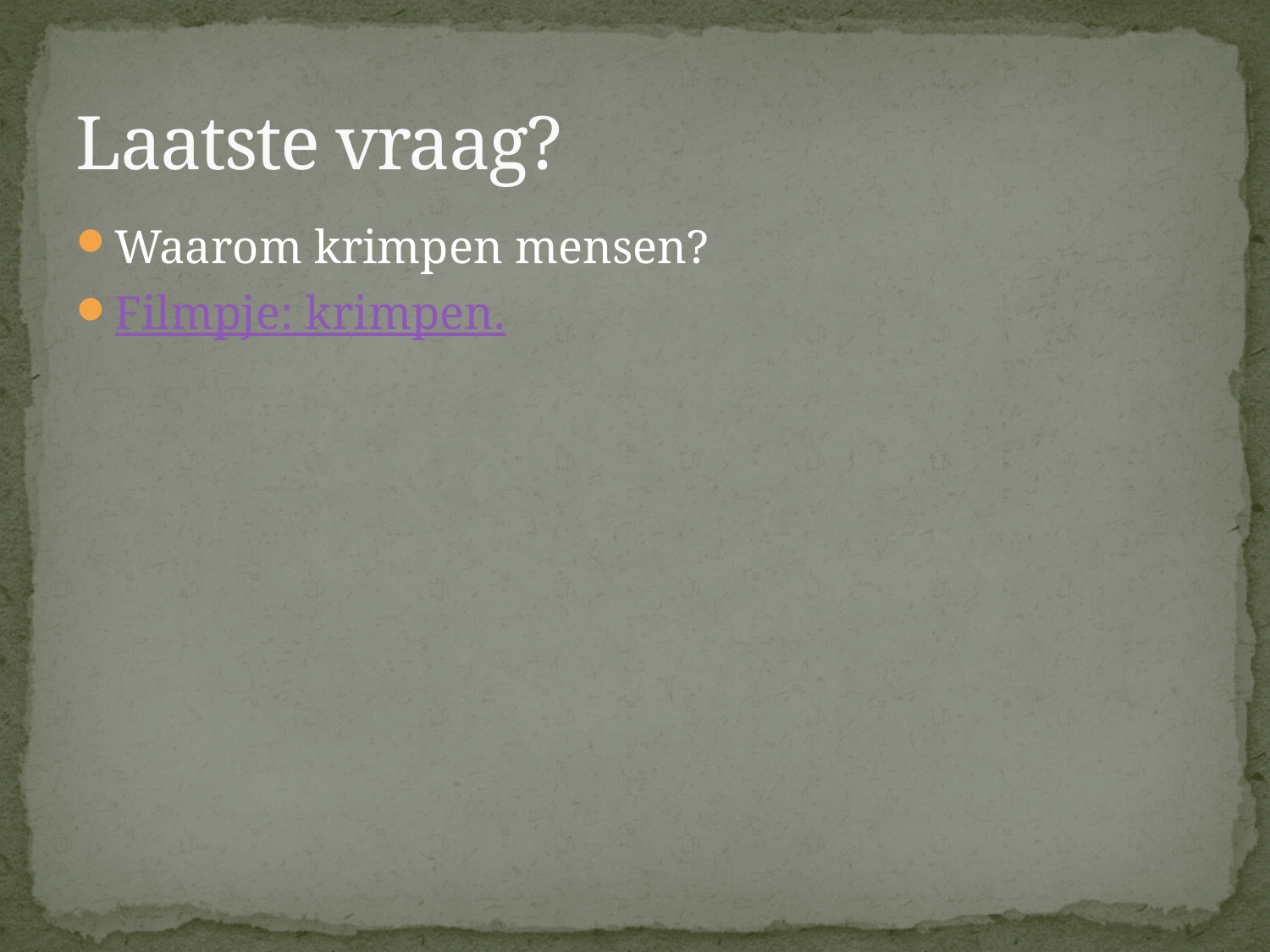

# Laatste vraag?
Waarom krimpen mensen?
Filmpje: krimpen.